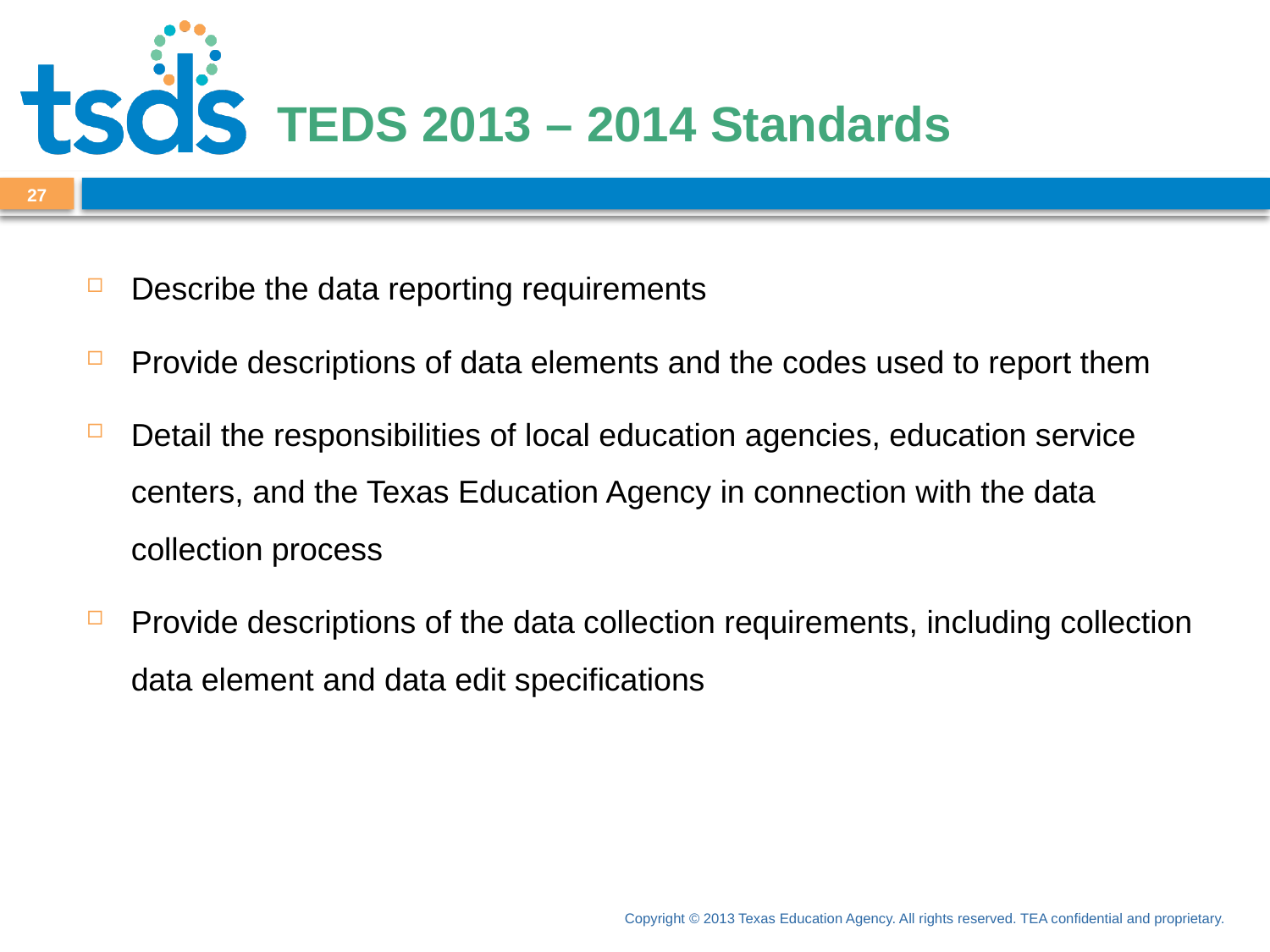

# TEDS 2013 – 2014 Standards
27
Describe the data reporting requirements
Provide descriptions of data elements and the codes used to report them
Detail the responsibilities of local education agencies, education service centers, and the Texas Education Agency in connection with the data collection process
Provide descriptions of the data collection requirements, including collection data element and data edit specifications